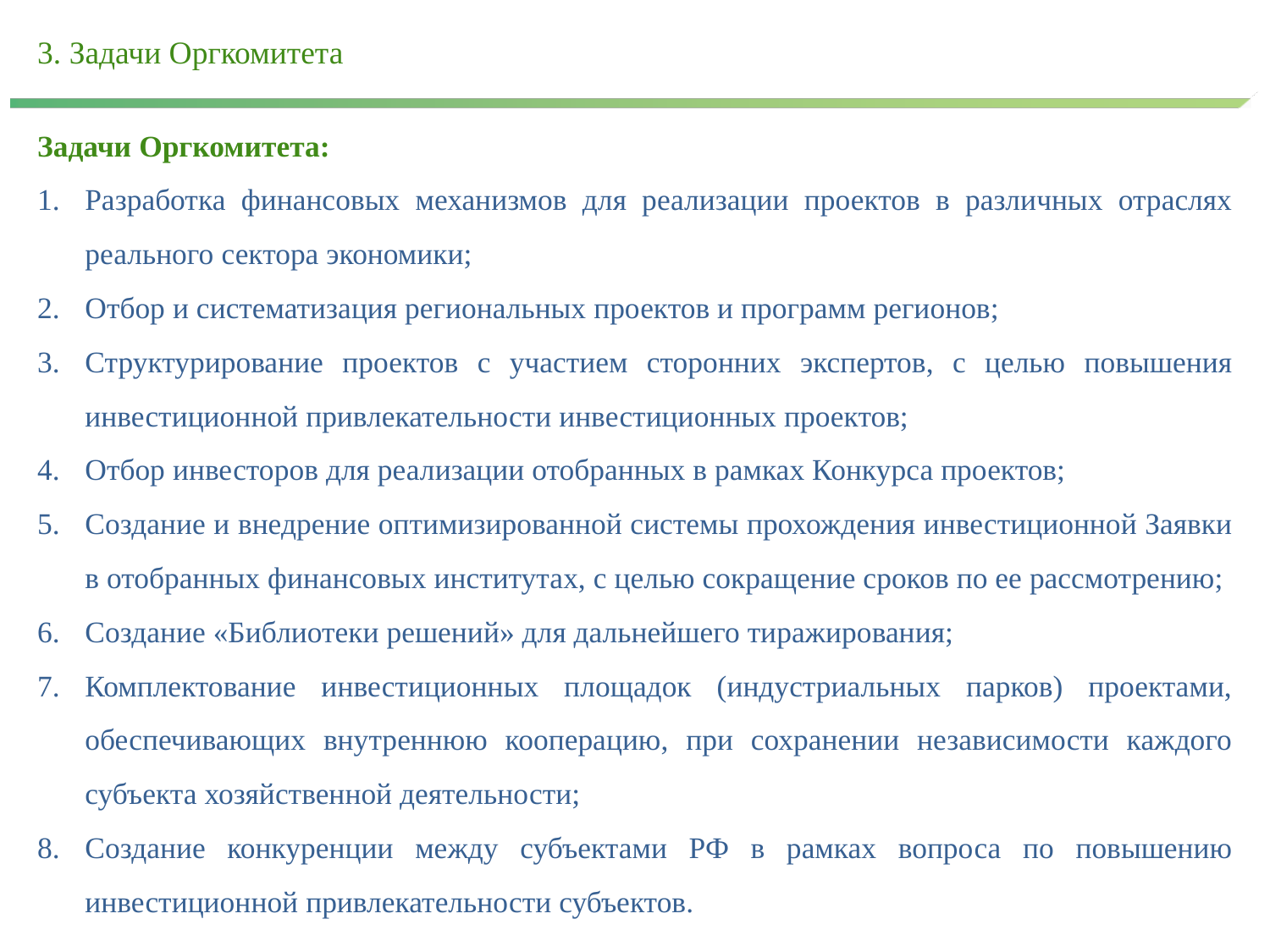

3. Задачи Оргкомитета
Задачи Оргкомитета:
Разработка финансовых механизмов для реализации проектов в различных отраслях реального сектора экономики;
Отбор и систематизация региональных проектов и программ регионов;
Структурирование проектов с участием сторонних экспертов, с целью повышения инвестиционной привлекательности инвестиционных проектов;
Отбор инвесторов для реализации отобранных в рамках Конкурса проектов;
Создание и внедрение оптимизированной системы прохождения инвестиционной Заявки в отобранных финансовых институтах, с целью сокращение сроков по ее рассмотрению;
Создание «Библиотеки решений» для дальнейшего тиражирования;
Комплектование инвестиционных площадок (индустриальных парков) проектами, обеспечивающих внутреннюю кооперацию, при сохранении независимости каждого субъекта хозяйственной деятельности;
Создание конкуренции между субъектами РФ в рамках вопроса по повышению инвестиционной привлекательности субъектов.